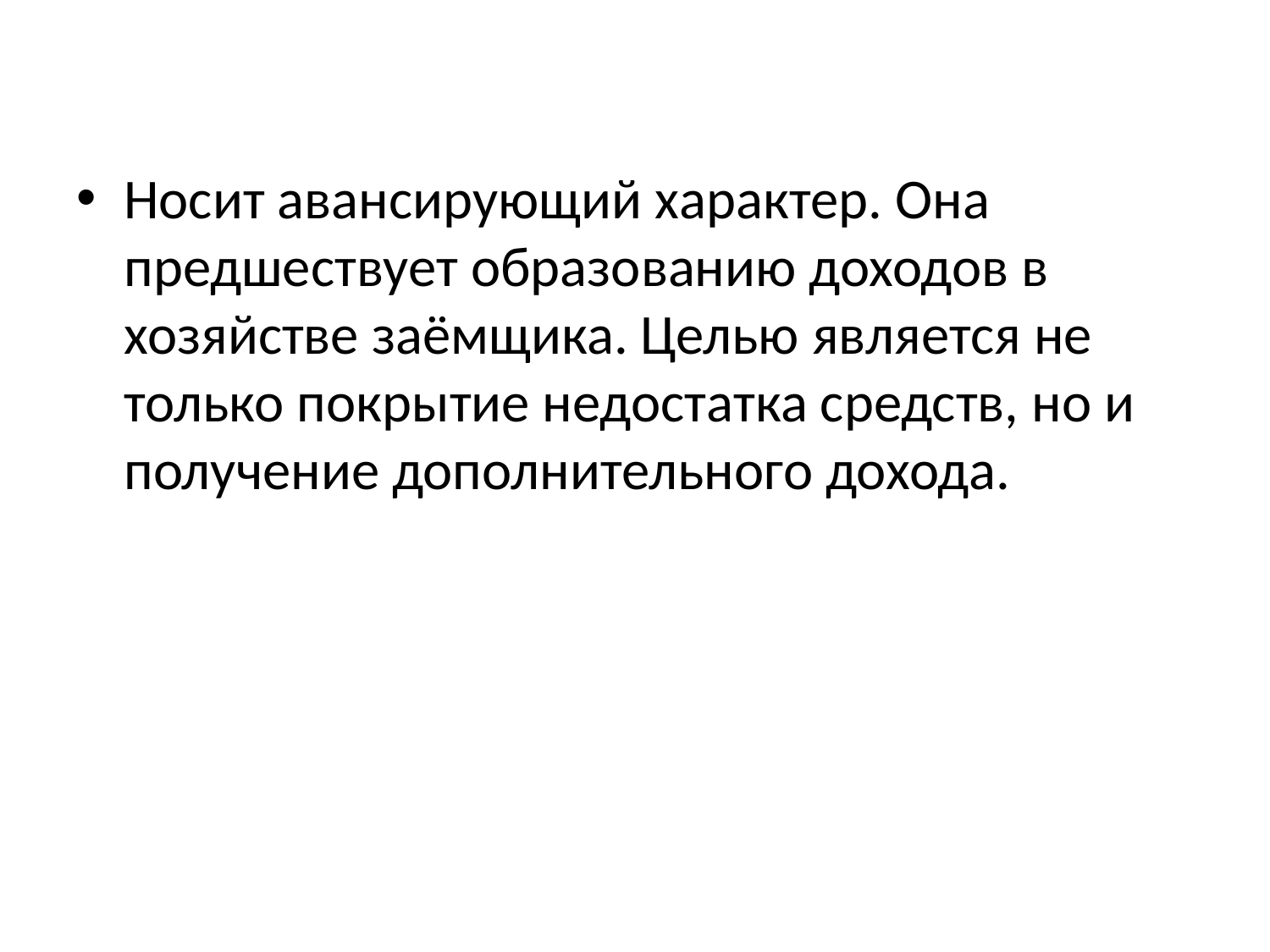

#
Носит авансирующий характер. Она предшествует образованию доходов в хозяйстве заёмщика. Целью является не только покрытие недостатка средств, но и получение дополнительного дохода.